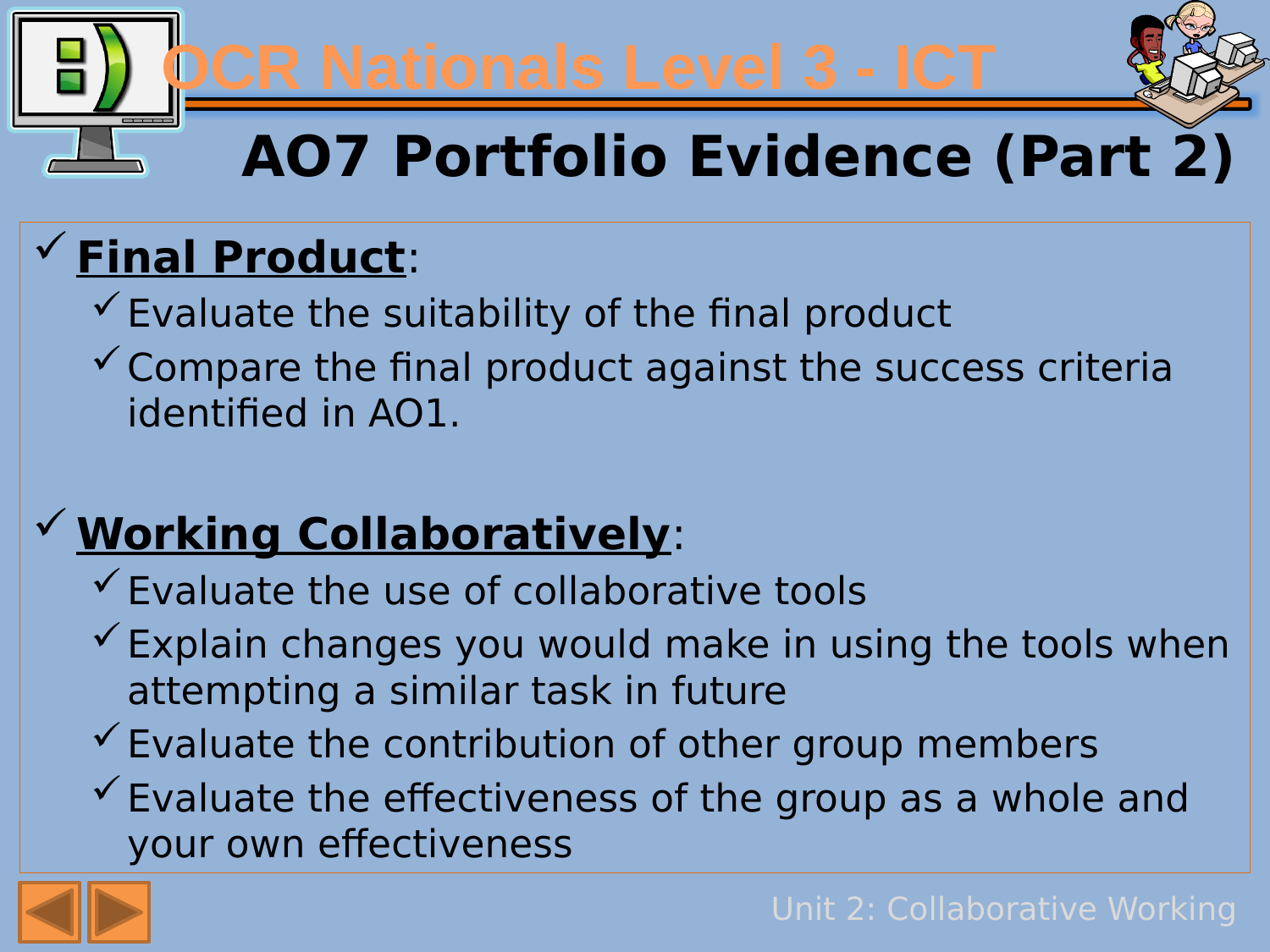

# AO7 Portfolio Evidence (Part 2)
Final Product:
Evaluate the suitability of the final product
Compare the final product against the success criteria identified in AO1.

Working Collaboratively:
Evaluate the use of collaborative tools
Explain changes you would make in using the tools when attempting a similar task in future
Evaluate the contribution of other group members
Evaluate the effectiveness of the group as a whole and your own effectiveness